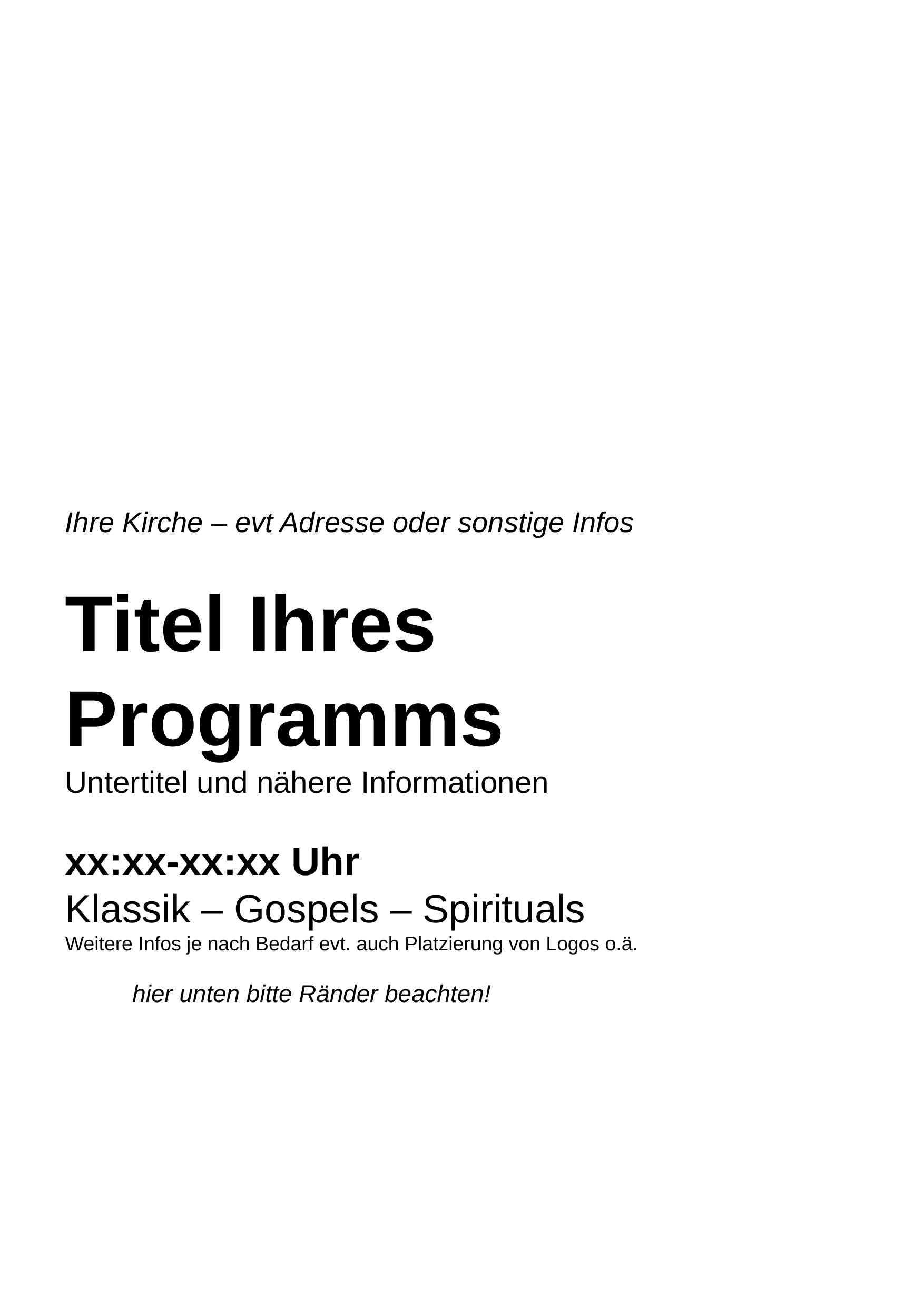

# Ihre Kirche – evt Adresse oder sonstige Infos

Titel Ihres Programms
Untertitel und nähere Informationen

xx:xx-xx:xx Uhr
Klassik – Gospels – Spirituals
Weitere Infos je nach Bedarf evt. auch Platzierung von Logos o.ä.

          hier unten bitte Ränder beachten!